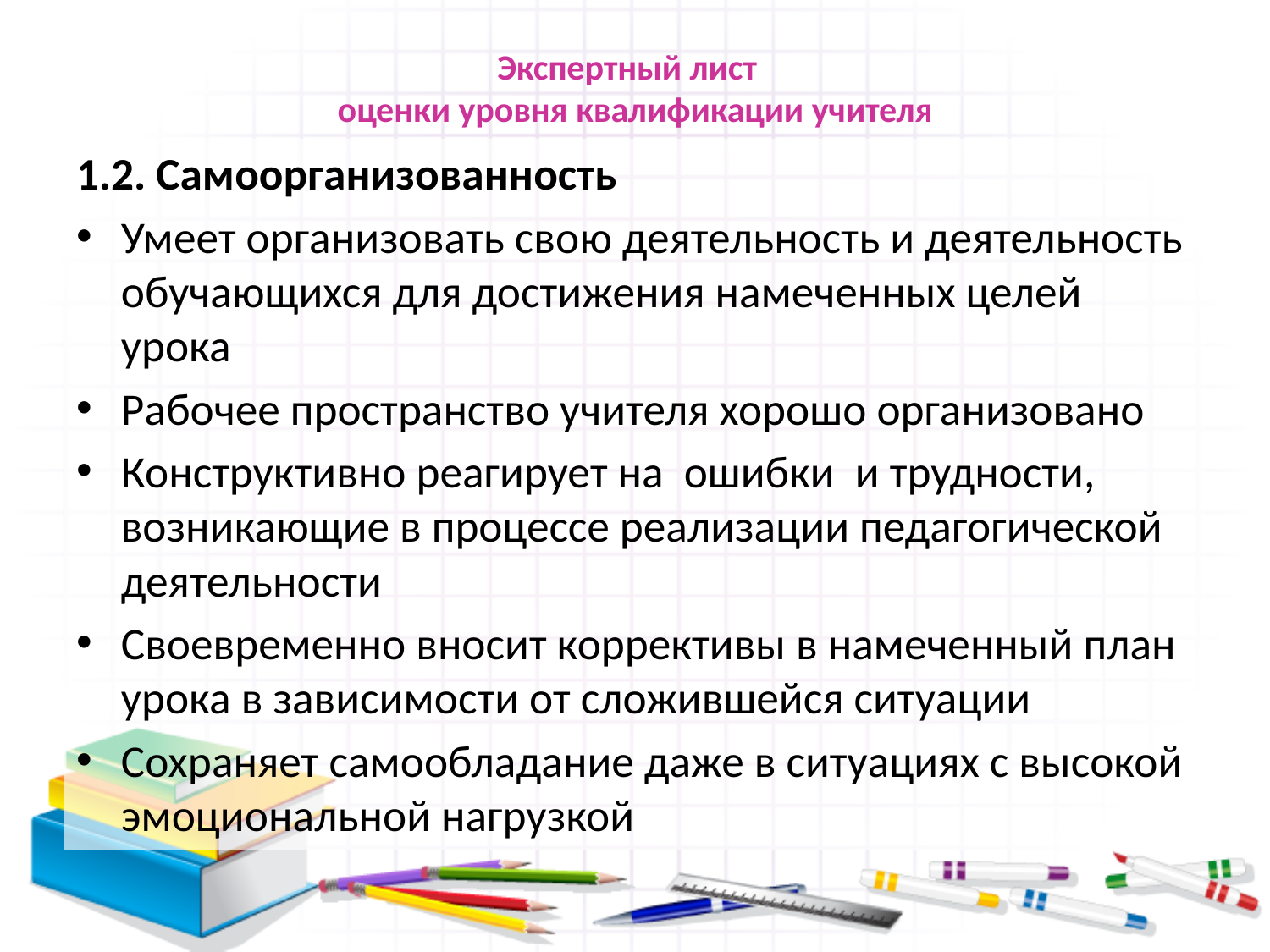

# Экспертный лист оценки уровня квалификации учителя
1.2. Самоорганизованность
Умеет организовать свою деятельность и деятельность обучающихся для достижения намеченных целей урока
Рабочее пространство учителя хорошо организовано
Конструктивно реагирует на  ошибки  и трудности, возникающие в процессе реализации педагогической деятельности
Своевременно вносит коррективы в намеченный план урока в зависимости от сложившейся ситуации
Сохраняет самообладание даже в ситуациях с высокой эмоциональной нагрузкой